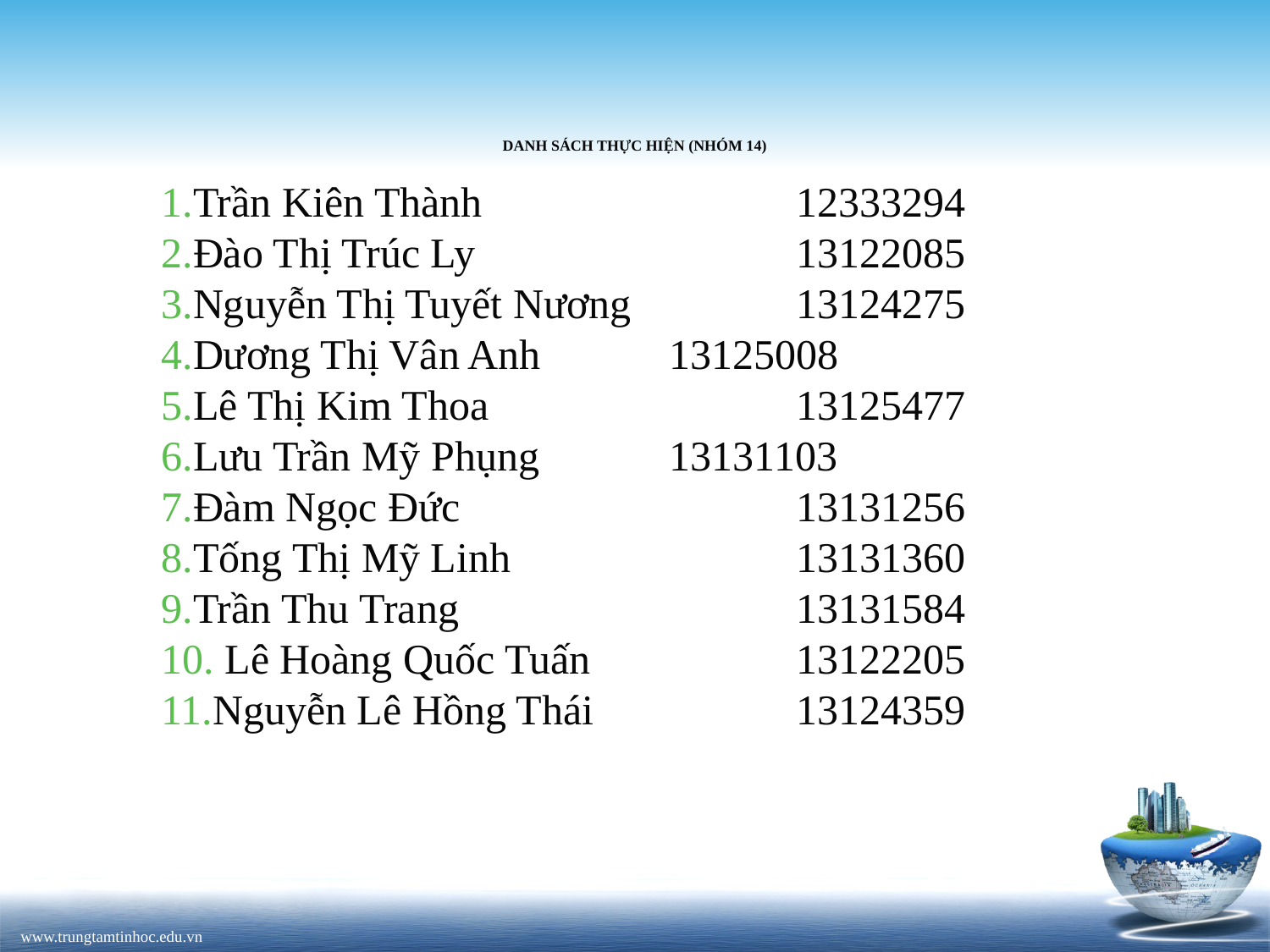

# DANH SÁCH THỰC HIỆN (NHÓM 14)
Trần Kiên Thành			12333294
Đào Thị Trúc Ly			13122085
Nguyễn Thị Tuyết Nương		13124275
Dương Thị Vân Anh		13125008
Lê Thị Kim Thoa			13125477
Lưu Trần Mỹ Phụng		13131103
Đàm Ngọc Đức			13131256
Tống Thị Mỹ Linh			13131360
Trần Thu Trang 			13131584
 Lê Hoàng Quốc Tuấn		13122205
Nguyễn Lê Hồng Thái		13124359